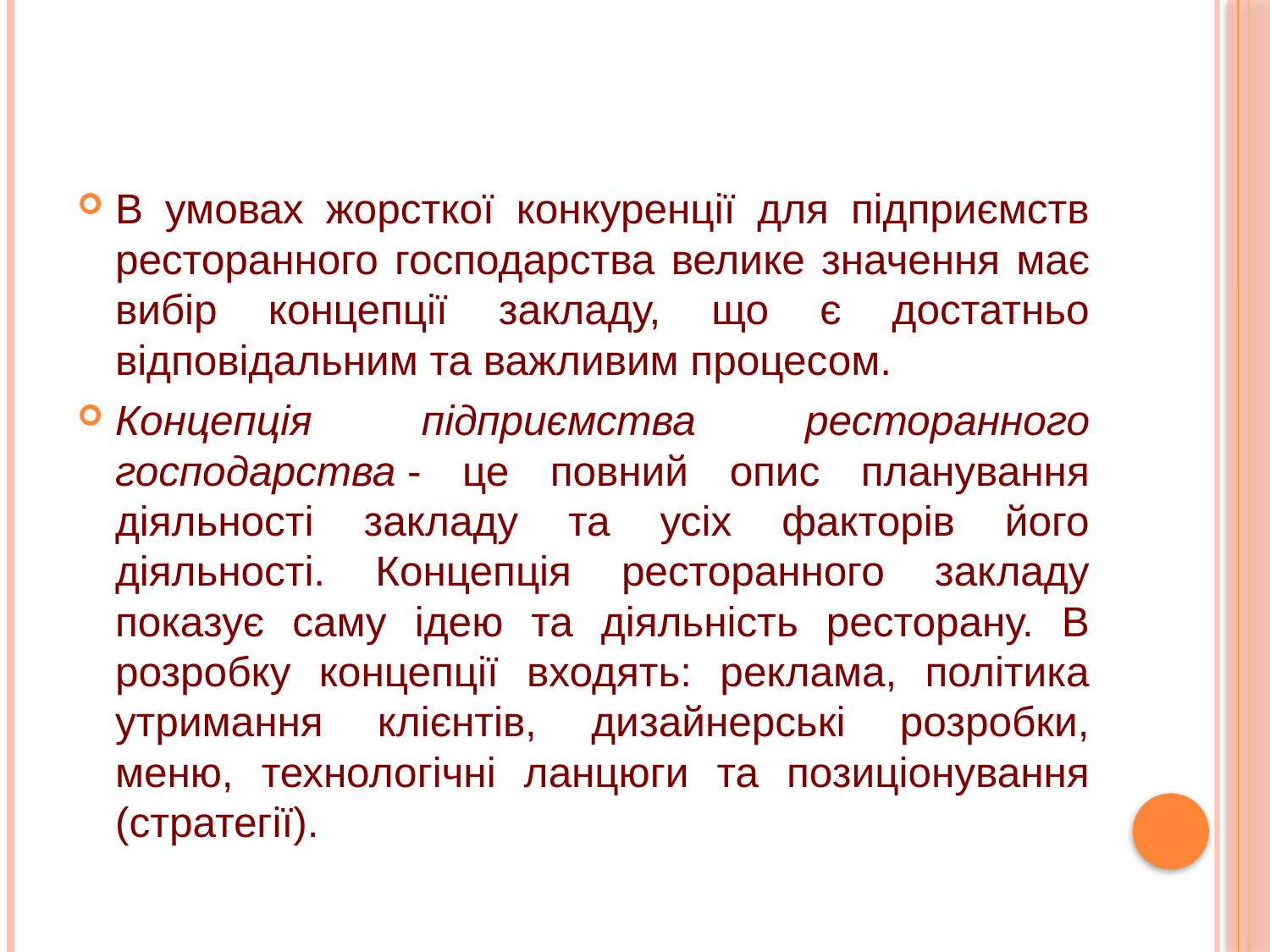

В умовах жорсткої конкуренції для підприємств ресторанного господарства велике значення має вибір концепції закладу, що є достатньо відповідальним та важливим процесом.
Концепція підприємства ресторанного господарства - це повний опис планування діяльності закладу та усіх факторів його діяльності. Концепція ресторанного закладу показує саму ідею та діяльність ресторану. В розробку концепції входять: реклама, політика утримання клієнтів, дизайнерські розробки, меню, технологічні ланцюги та позиціонування (стратегії).